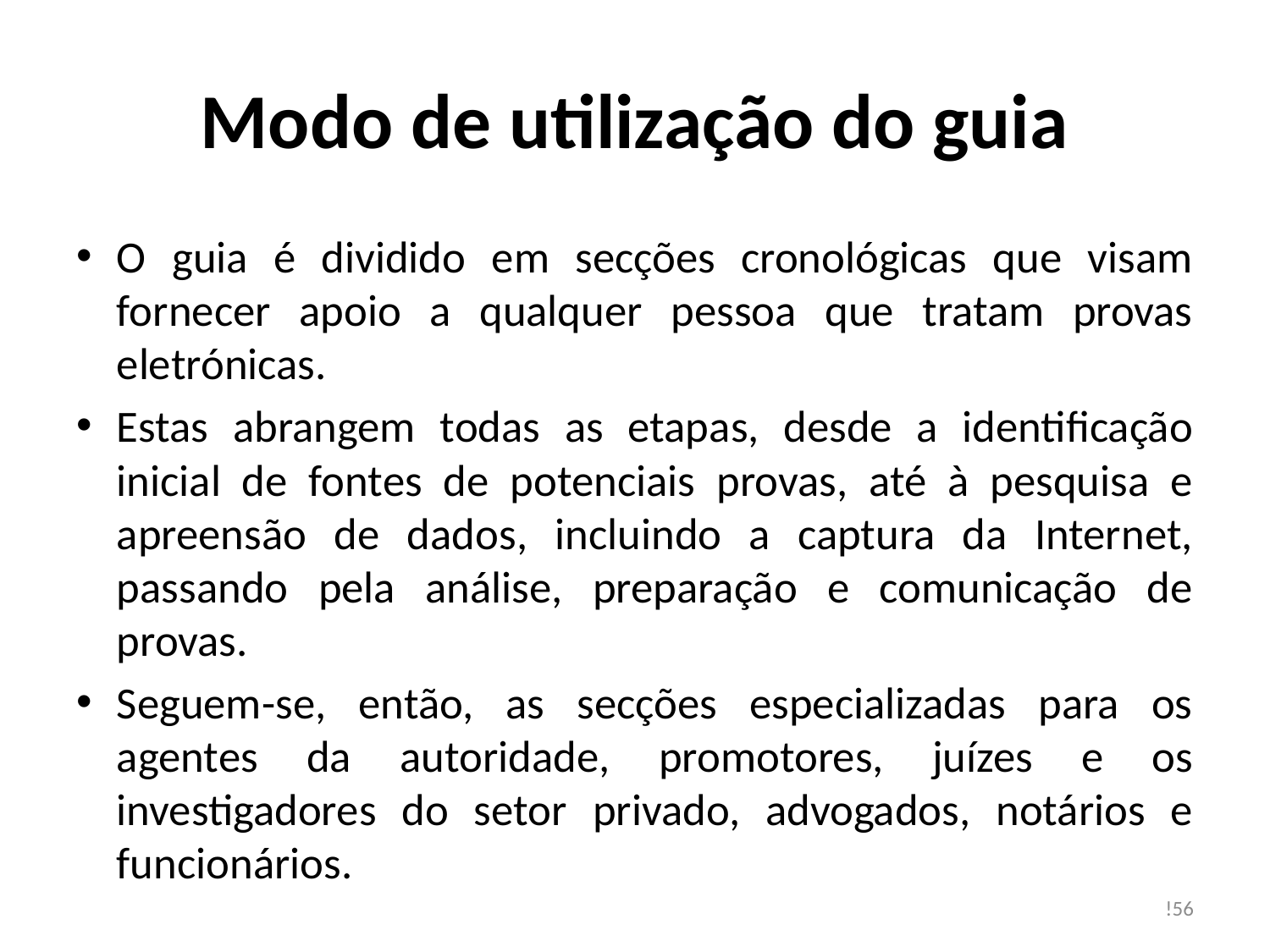

# Modo de utilização do guia
O guia é dividido em secções cronológicas que visam fornecer apoio a qualquer pessoa que tratam provas eletrónicas.
Estas abrangem todas as etapas, desde a identificação inicial de fontes de potenciais provas, até à pesquisa e apreensão de dados, incluindo a captura da Internet, passando pela análise, preparação e comunicação de provas.
Seguem-se, então, as secções especializadas para os agentes da autoridade, promotores, juízes e os investigadores do setor privado, advogados, notários e funcionários.
!56